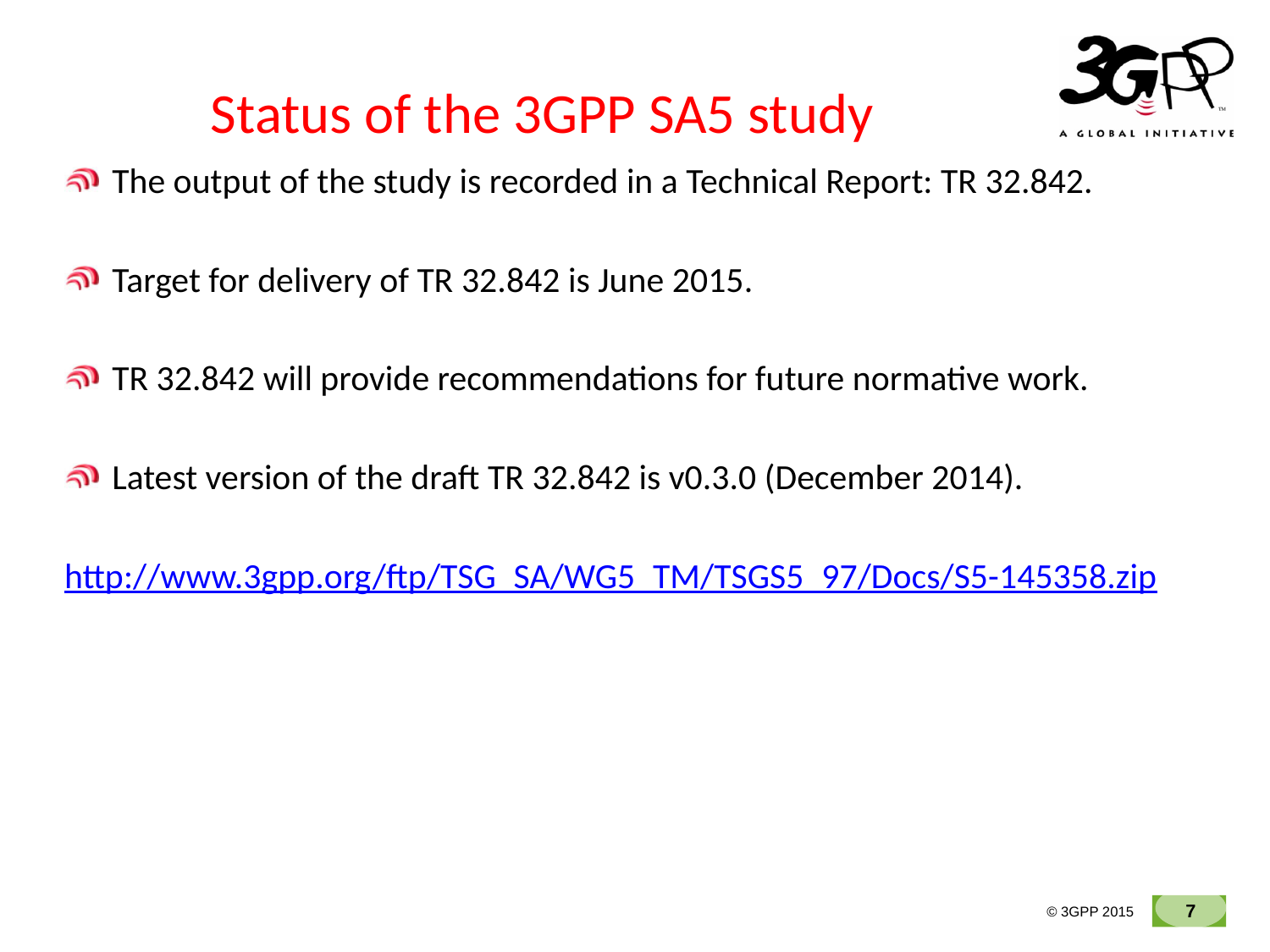

# Status of the 3GPP SA5 study
The output of the study is recorded in a Technical Report: TR 32.842.

Target for delivery of TR 32.842 is June 2015.

TR 32.842 will provide recommendations for future normative work.

Latest version of the draft TR 32.842 is v0.3.0 (December 2014).

http://www.3gpp.org/ftp/TSG_SA/WG5_TM/TSGS5_97/Docs/S5-145358.zip